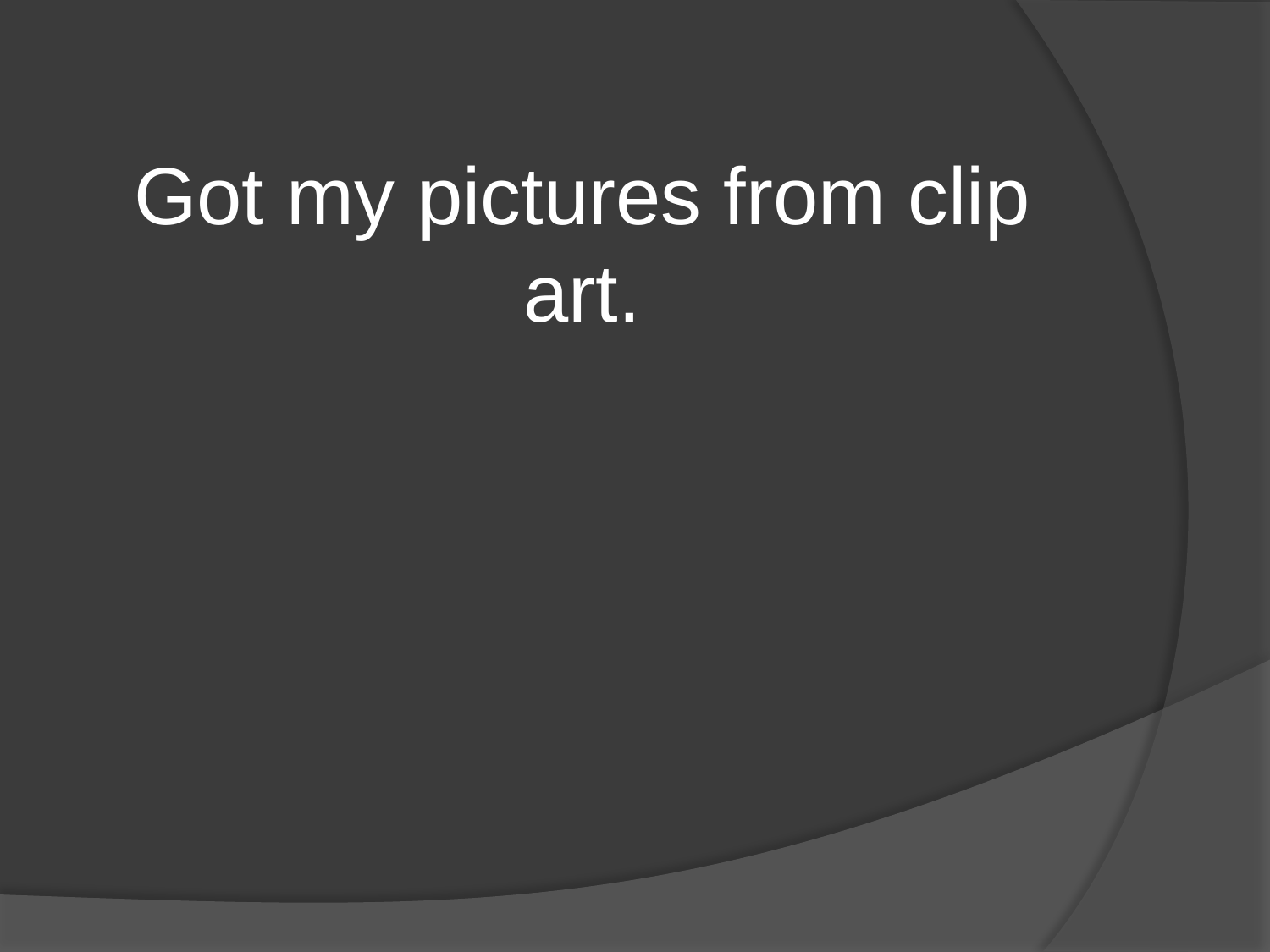

# Got my pictures from clip art.